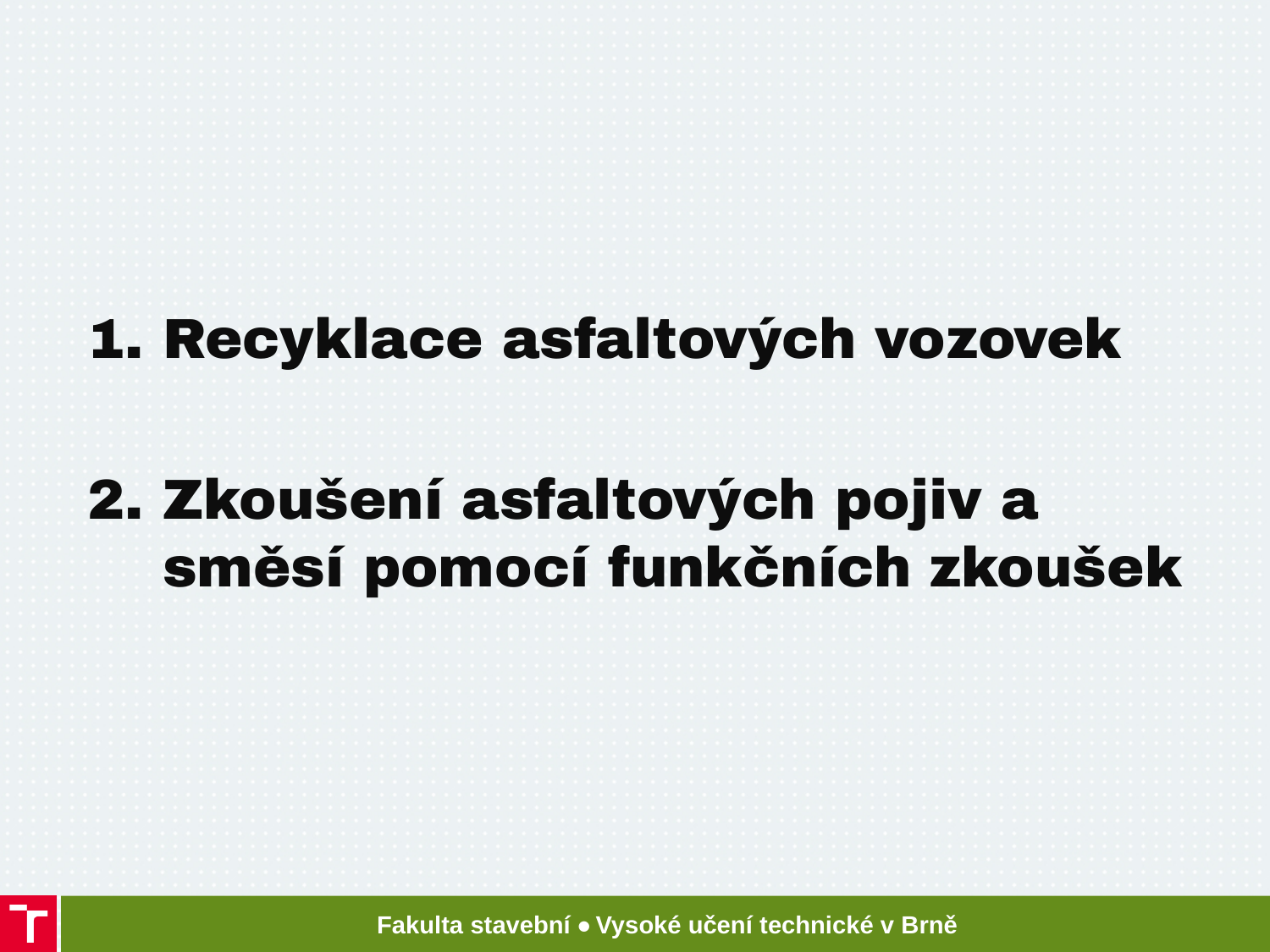

# 1. Recyklace asfaltových vozovek 2. Zkoušení asfaltových pojiv a směsí pomocí funkčních zkoušek